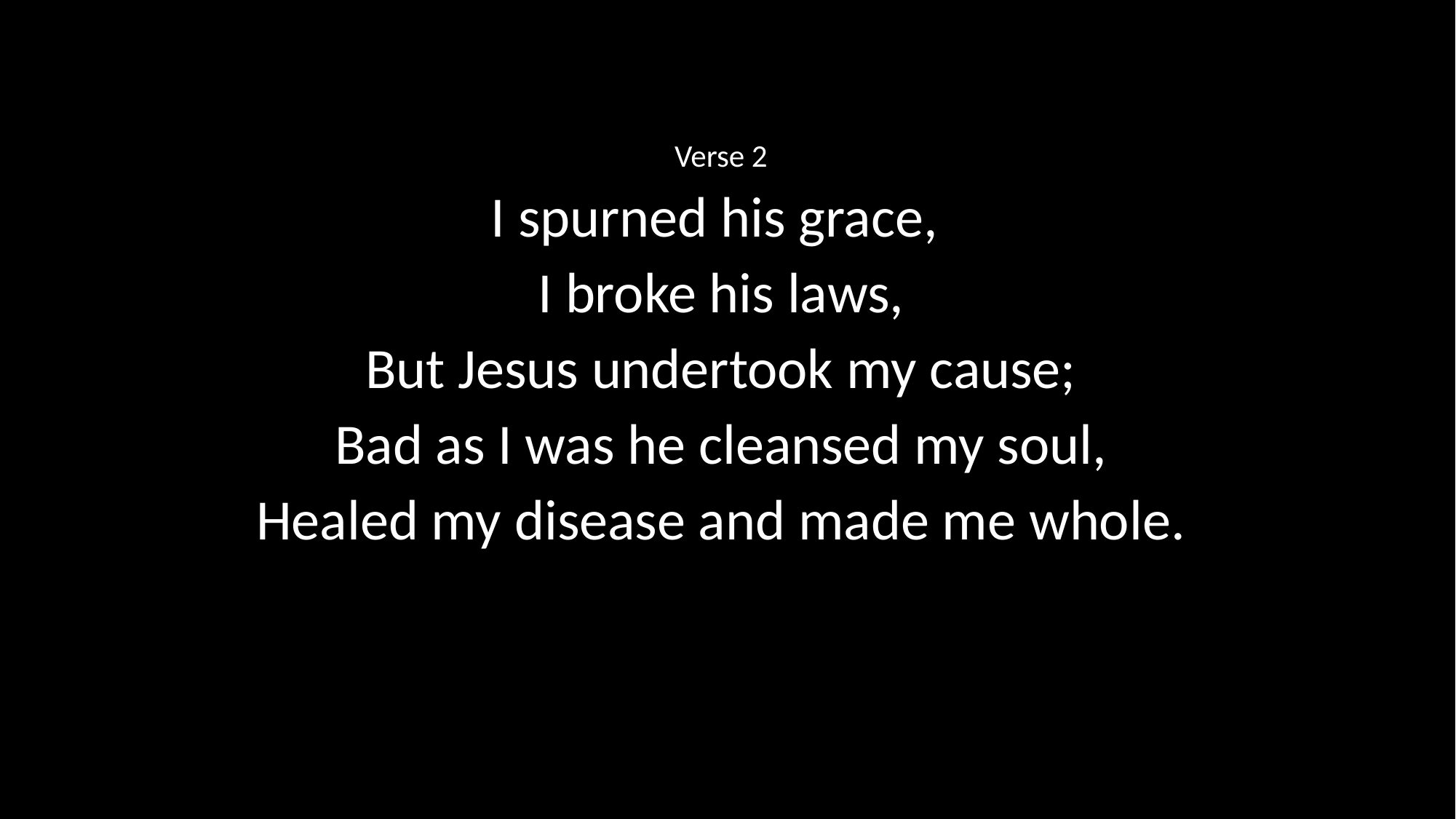

Verse 2
I spurned his grace,
I broke his laws,
But Jesus undertook my cause;
Bad as I was he cleansed my soul,
Healed my disease and made me whole.